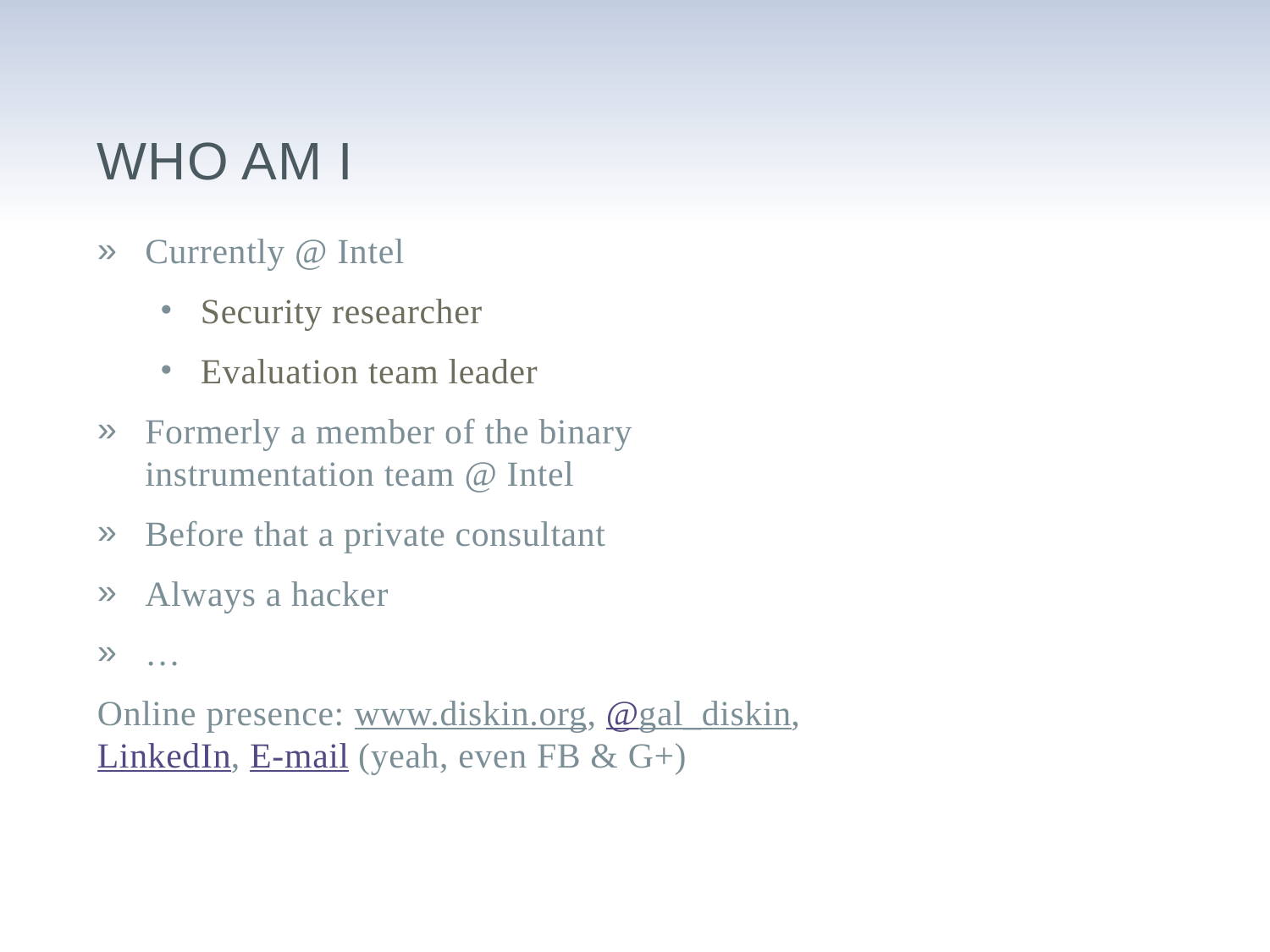

# Who am I
Currently @ Intel
Security researcher
Evaluation team leader
Formerly a member of the binary instrumentation team @ Intel
Before that a private consultant
Always a hacker
…
Online presence: www.diskin.org, @gal_diskin, LinkedIn, E-mail (yeah, even FB & G+)